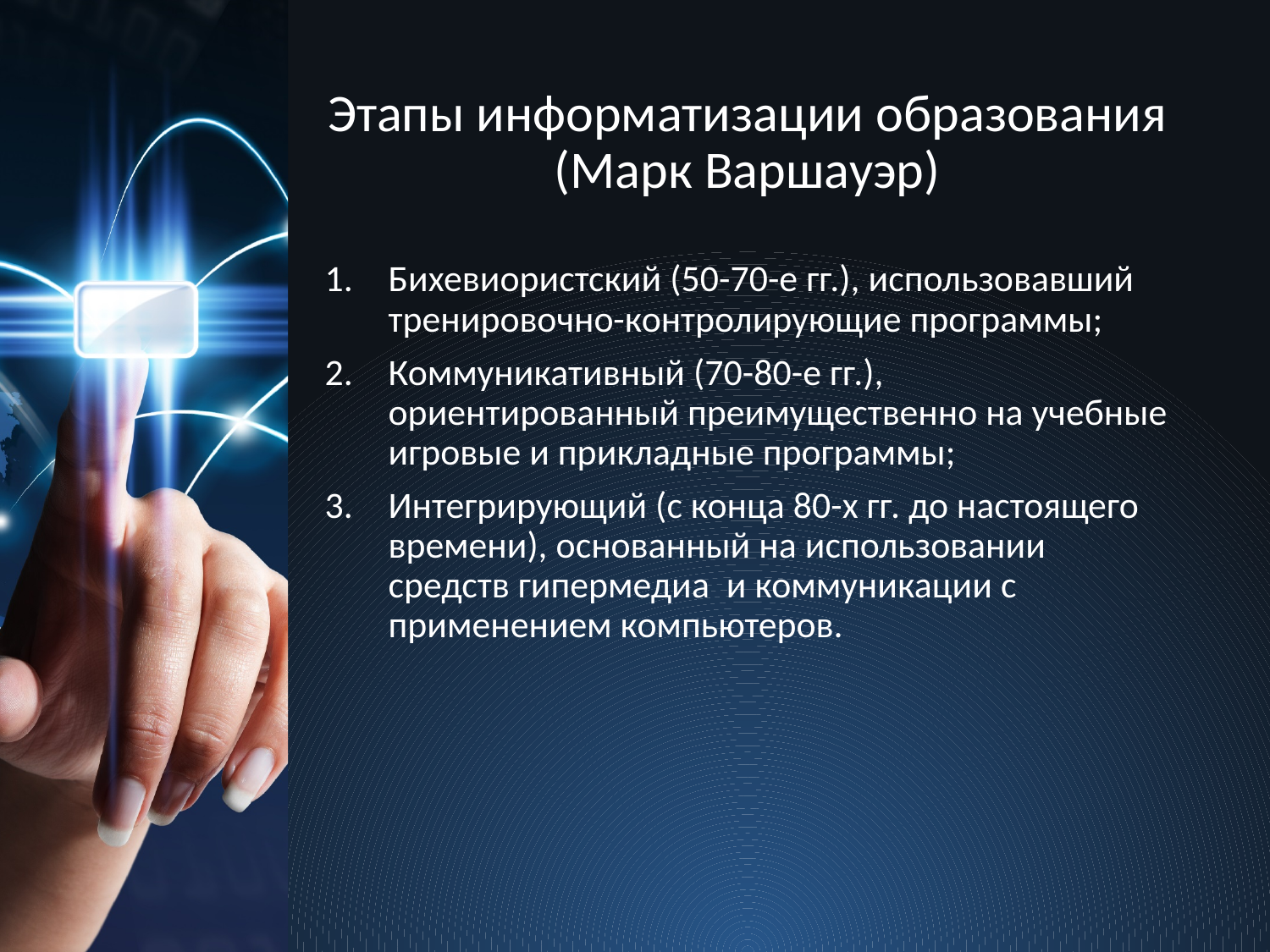

# Этапы информатизации образования (Марк Варшауэр)
Бихевиористский (50-70-е гг.), использовавший тренировочно-контролирующие программы;
Коммуникативный (70-80-е гг.), ориентированный преимущественно на учебные игровые и прикладные программы;
Интегрирующий (с конца 80-х гг. до настоящего времени), основанный на использовании средств гипермедиа  и коммуникации с применением компьютеров.